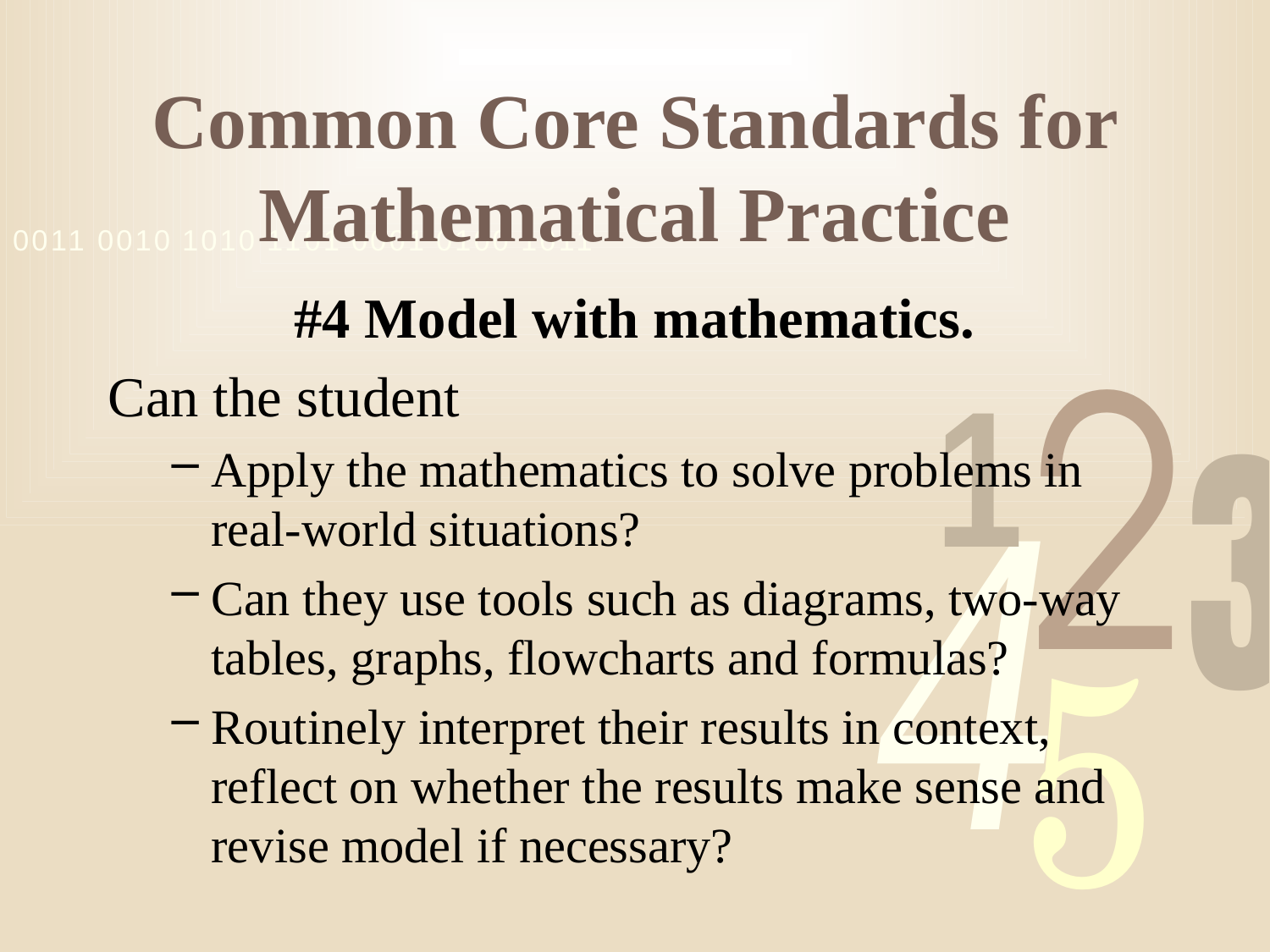

# Common Core Standards for Mathematical Practice
#4 Model with mathematics.
Can the student
Apply the mathematics to solve problems in real-world situations?
Can they use tools such as diagrams, two-way tables, graphs, flowcharts and formulas?
Routinely interpret their results in context, reflect on whether the results make sense and revise model if necessary?